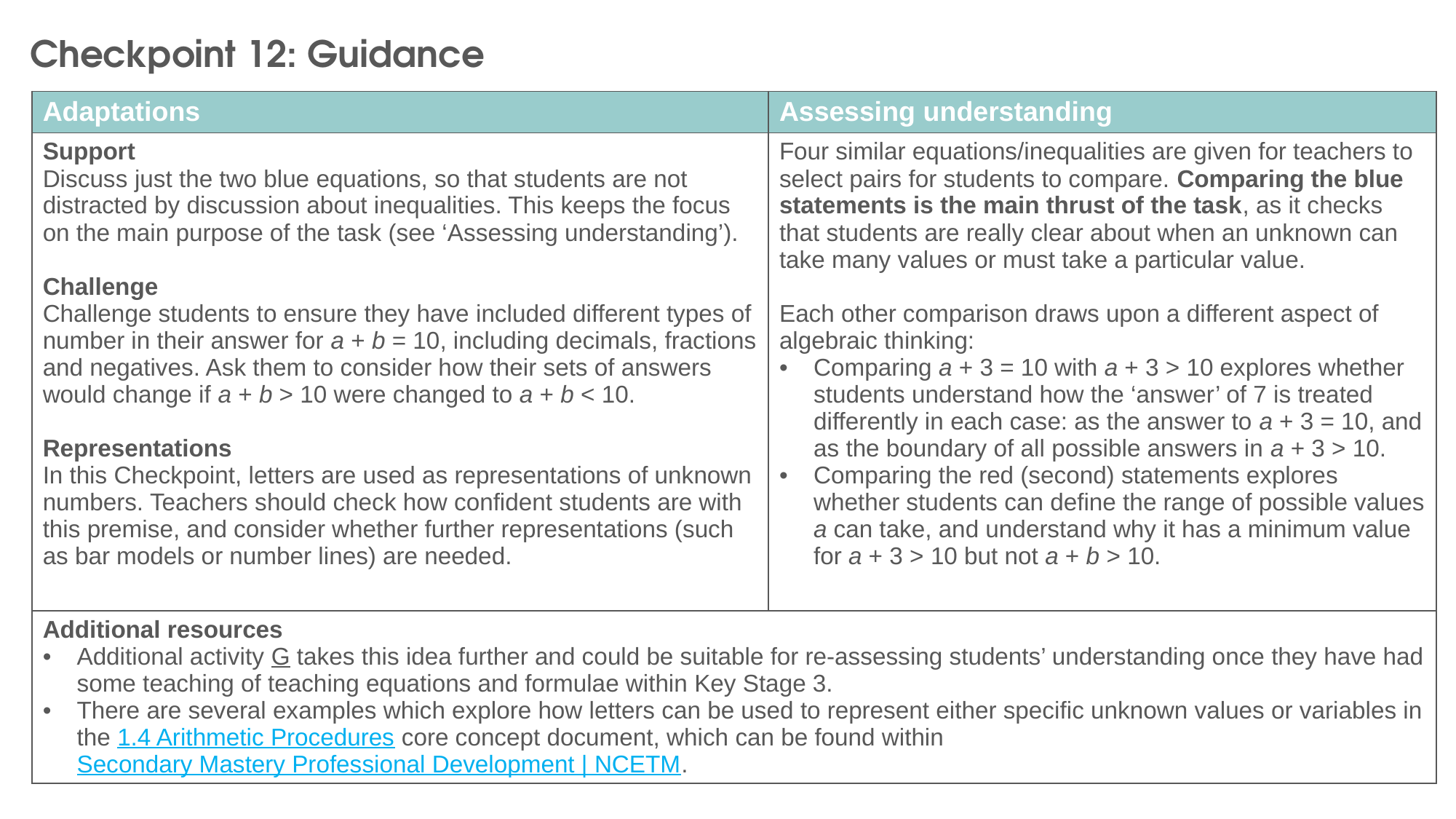

Checkpoint 12: Guidance
| Adaptations | Assessing understanding |
| --- | --- |
| Support Discuss just the two blue equations, so that students are not distracted by discussion about inequalities. This keeps the focus on the main purpose of the task (see ‘Assessing understanding’). Challenge Challenge students to ensure they have included different types of number in their answer for a + b = 10, including decimals, fractions and negatives. Ask them to consider how their sets of answers would change if a + b > 10 were changed to a + b < 10. Representations In this Checkpoint, letters are used as representations of unknown numbers. Teachers should check how confident students are with this premise, and consider whether further representations (such as bar models or number lines) are needed. | Four similar equations/inequalities are given for teachers to select pairs for students to compare. Comparing the blue statements is the main thrust of the task, as it checks that students are really clear about when an unknown can take many values or must take a particular value. Each other comparison draws upon a different aspect of algebraic thinking: Comparing a + 3 = 10 with a + 3 > 10 explores whether students understand how the ‘answer’ of 7 is treated differently in each case: as the answer to a + 3 = 10, and as the boundary of all possible answers in a + 3 > 10. Comparing the red (second) statements explores whether students can define the range of possible values a can take, and understand why it has a minimum value for a + 3 > 10 but not a + b > 10. |
| Additional resources Additional activity G takes this idea further and could be suitable for re-assessing students’ understanding once they have had some teaching of teaching equations and formulae within Key Stage 3. There are several examples which explore how letters can be used to represent either specific unknown values or variables in the 1.4 Arithmetic Procedures core concept document, which can be found within Secondary Mastery Professional Development | NCETM. |  |